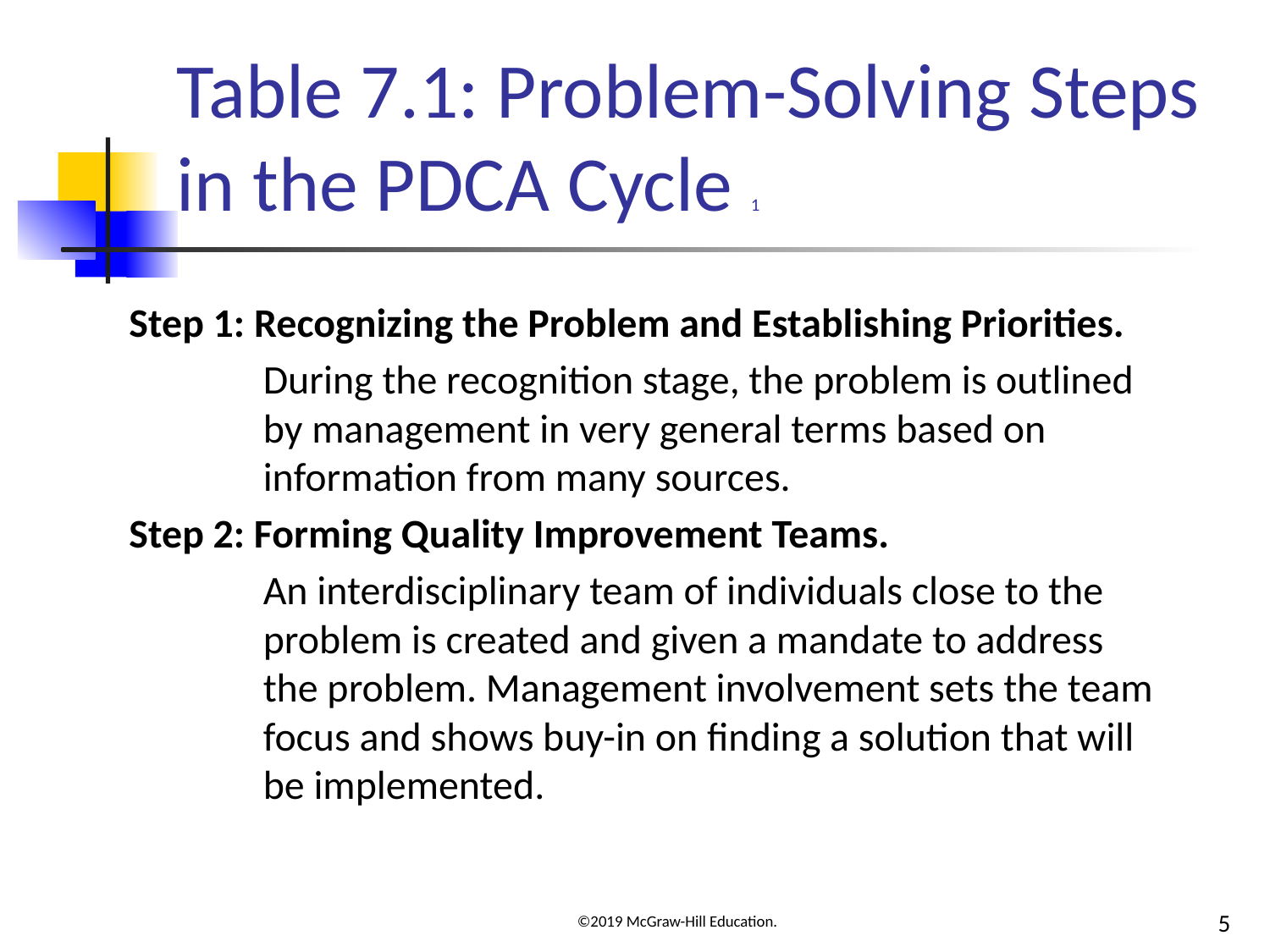

# Table 7.1: Problem-Solving Steps in the PDCA Cycle 1
Step 1: Recognizing the Problem and Establishing Priorities.
During the recognition stage, the problem is outlined by management in very general terms based on information from many sources.
Step 2: Forming Quality Improvement Teams.
An interdisciplinary team of individuals close to the problem is created and given a mandate to address the problem. Management involvement sets the team focus and shows buy-in on finding a solution that will be implemented.